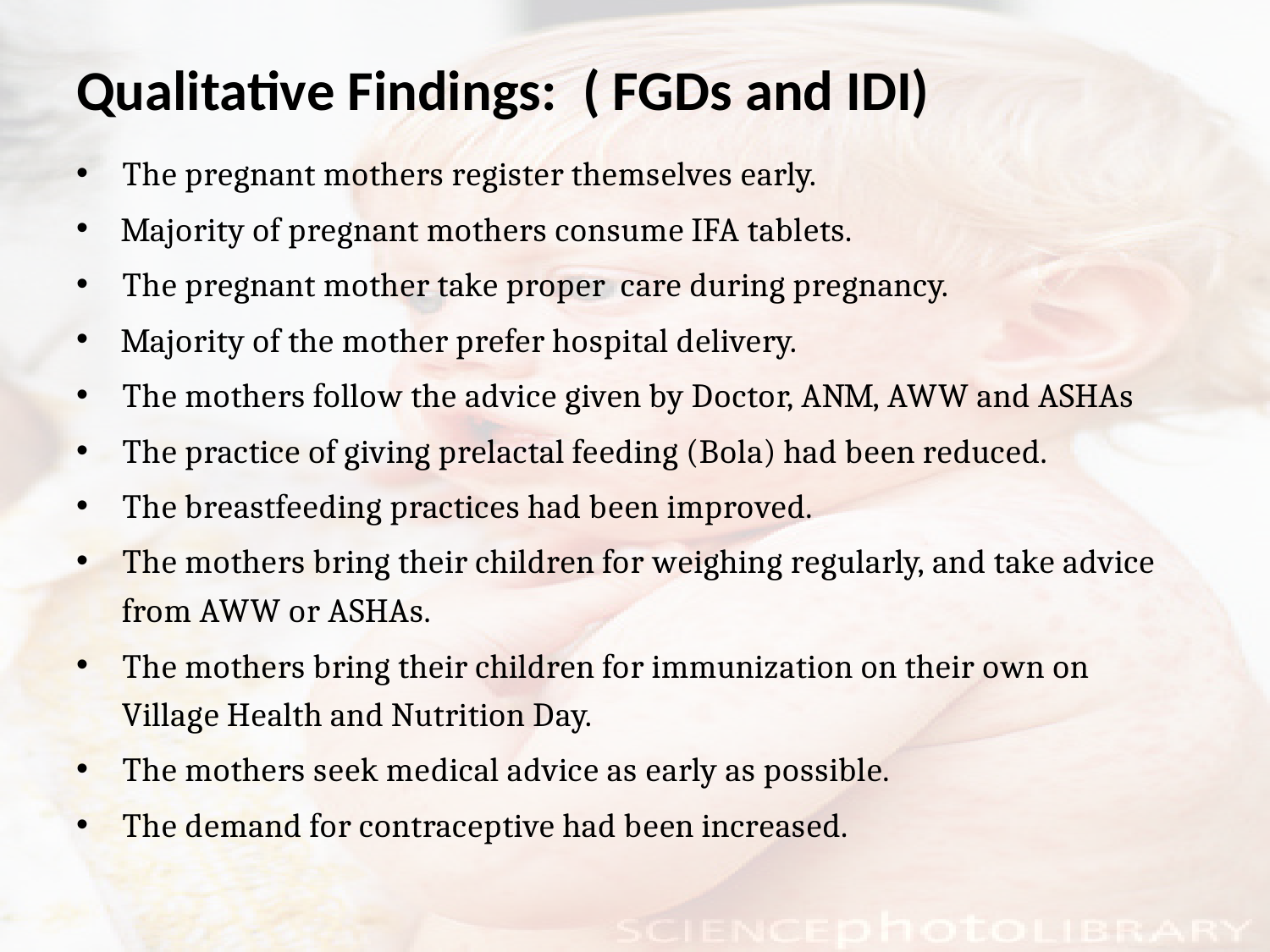

# Qualitative Findings:  ( FGDs and IDI)
The pregnant mothers register themselves early.
Majority of pregnant mothers consume IFA tablets.
The pregnant mother take proper  care during pregnancy.
Majority of the mother prefer hospital delivery.
The mothers follow the advice given by Doctor, ANM, AWW and ASHAs
The practice of giving prelactal feeding (Bola) had been reduced.
The breastfeeding practices had been improved.
The mothers bring their children for weighing regularly, and take advice from AWW or ASHAs.
The mothers bring their children for immunization on their own on Village Health and Nutrition Day.
The mothers seek medical advice as early as possible.
The demand for contraceptive had been increased.